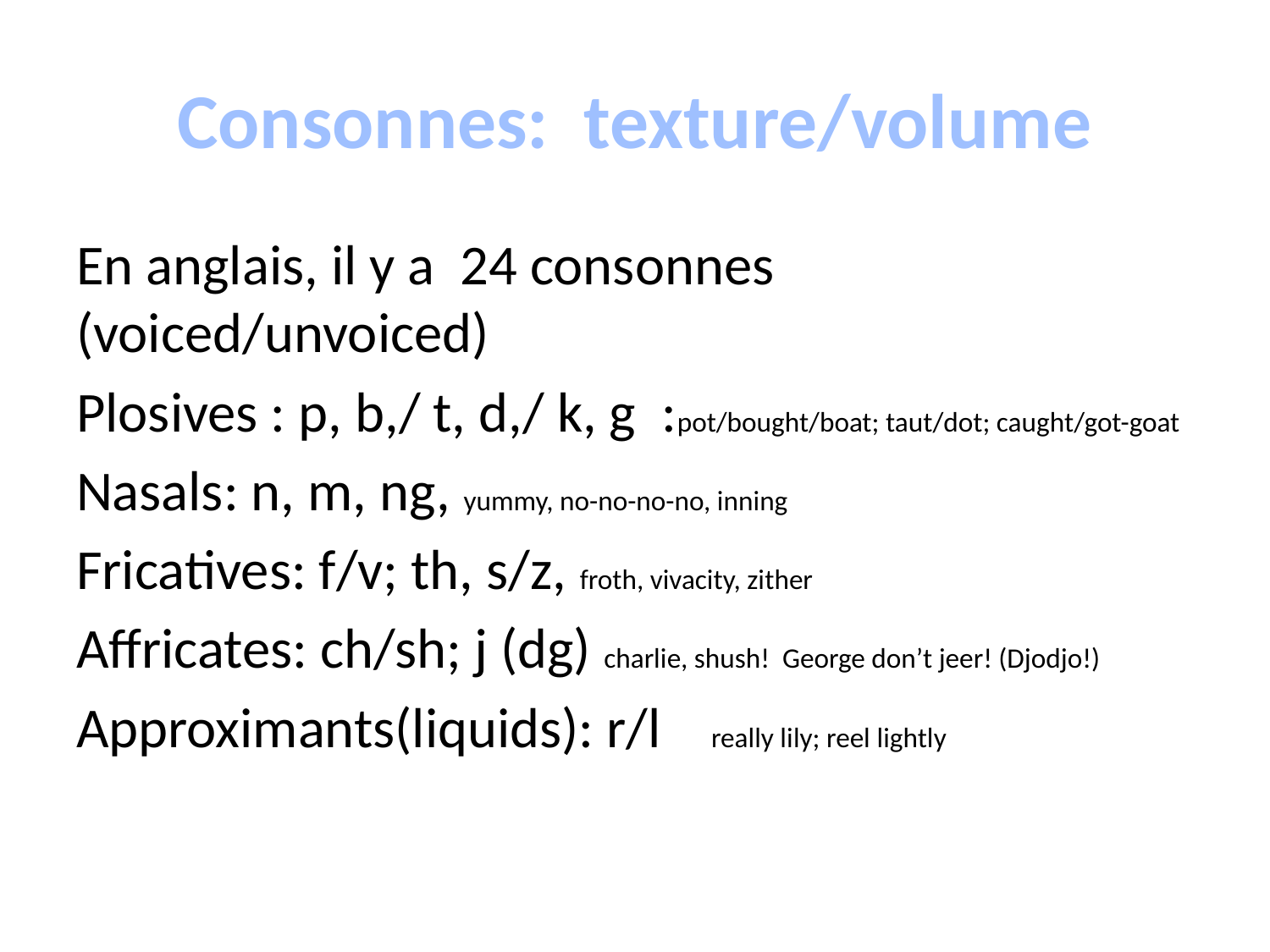

# Consonnes:  texture/volume
En anglais, il y a  24 consonnes (voiced/unvoiced)
Plosives : p, b,/ t, d,/ k, g  :pot/bought/boat; taut/dot; caught/got-goat
Nasals: n, m, ng, yummy, no-no-no-no, inning
Fricatives: f/v; th, s/z, froth, vivacity, zither
Affricates: ch/sh; j (dg) charlie, shush!  George don’t jeer! (Djodjo!)
Approximants(liquids): r/l	really lily; reel lightly